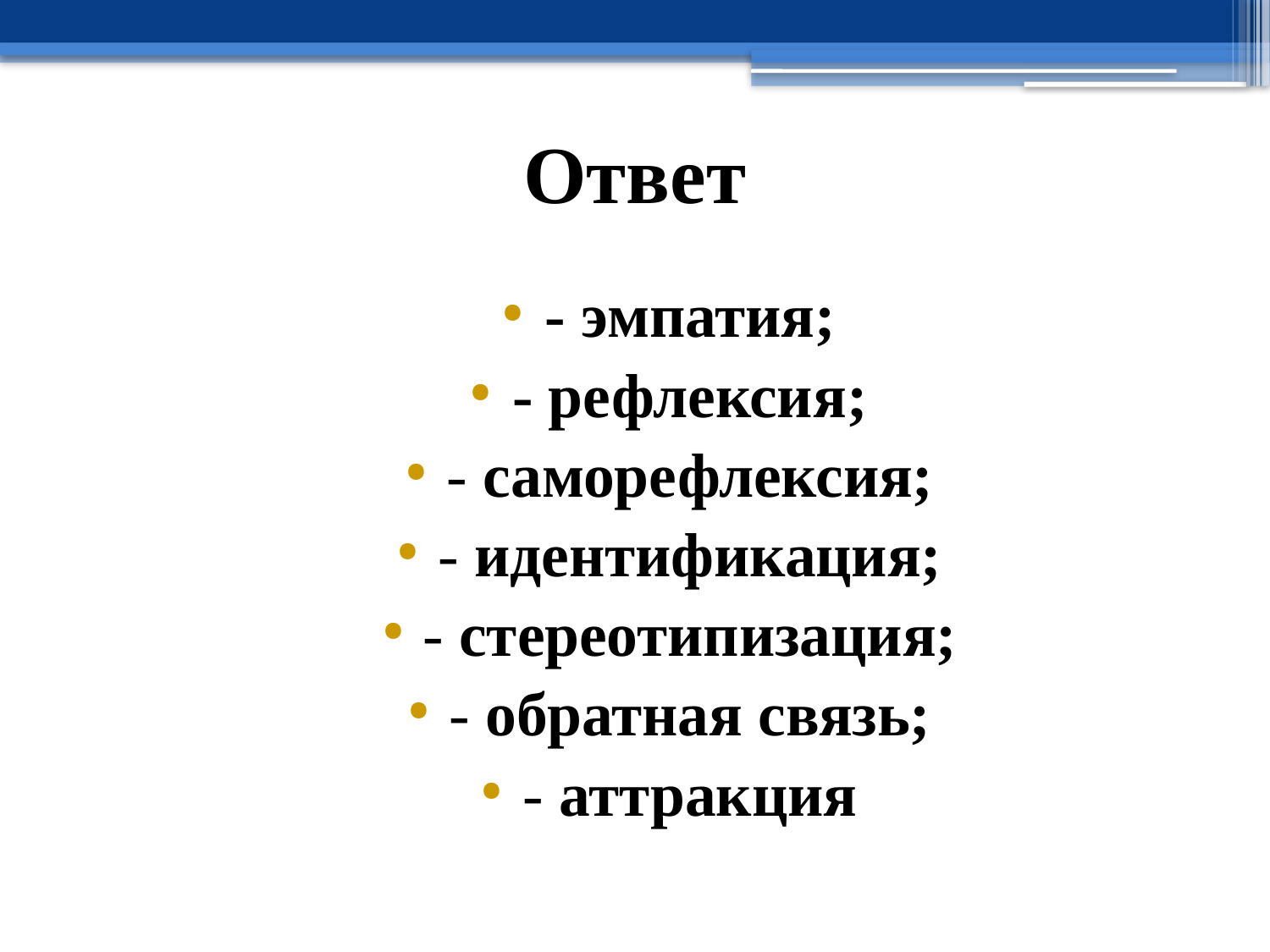

# Ответ

- эмпатия;
- рефлексия;
- саморефлексия;
- идентификация;
- стереотипизация;
- обратная связь;
- аттракция